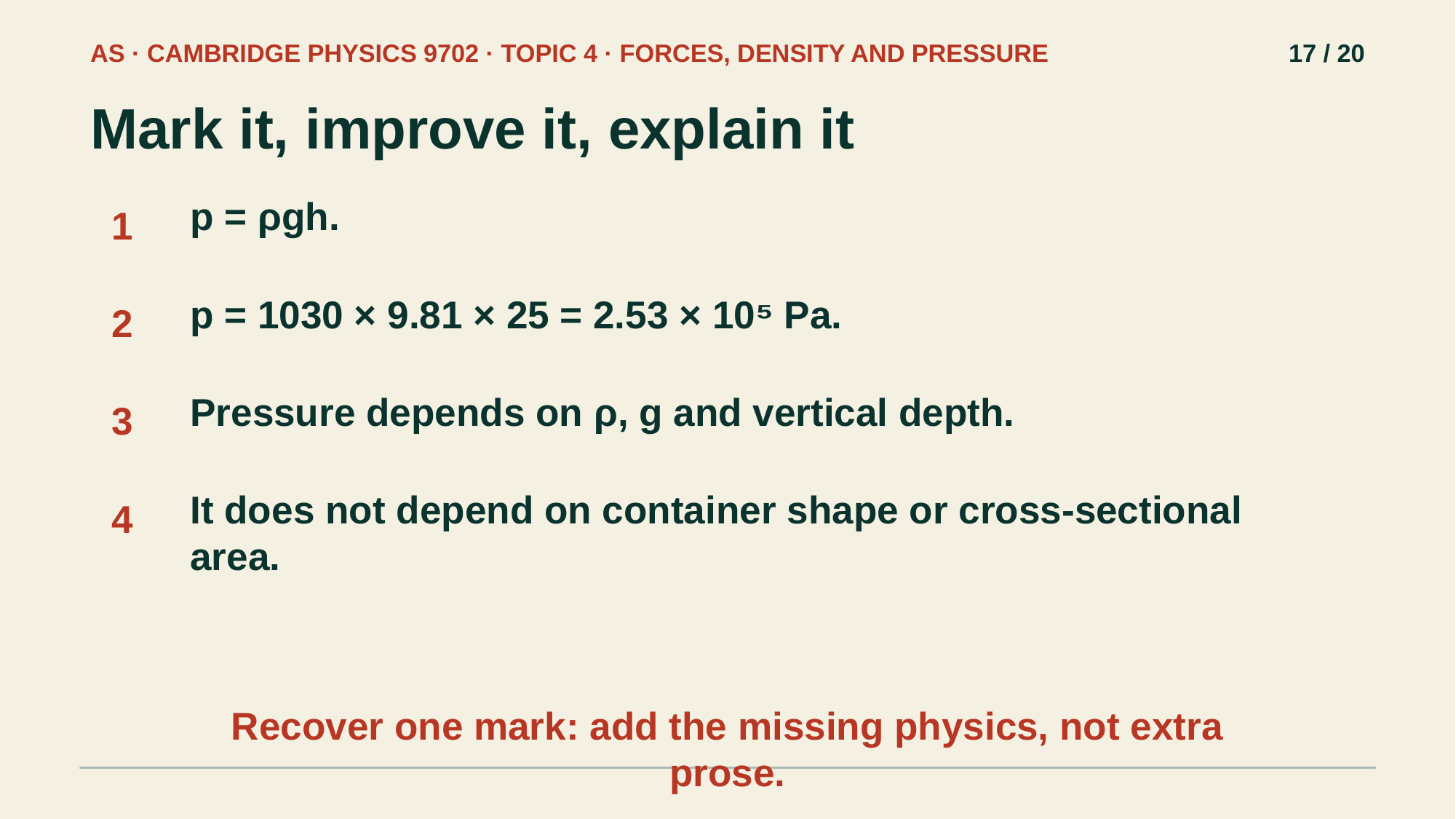

AS · CAMBRIDGE PHYSICS 9702 · TOPIC 4 · FORCES, DENSITY AND PRESSURE
17 / 20
Mark it, improve it, explain it
p = ρgh.
1
p = 1030 × 9.81 × 25 = 2.53 × 10⁵ Pa.
2
Pressure depends on ρ, g and vertical depth.
3
It does not depend on container shape or cross-sectional area.
4
Recover one mark: add the missing physics, not extra prose.